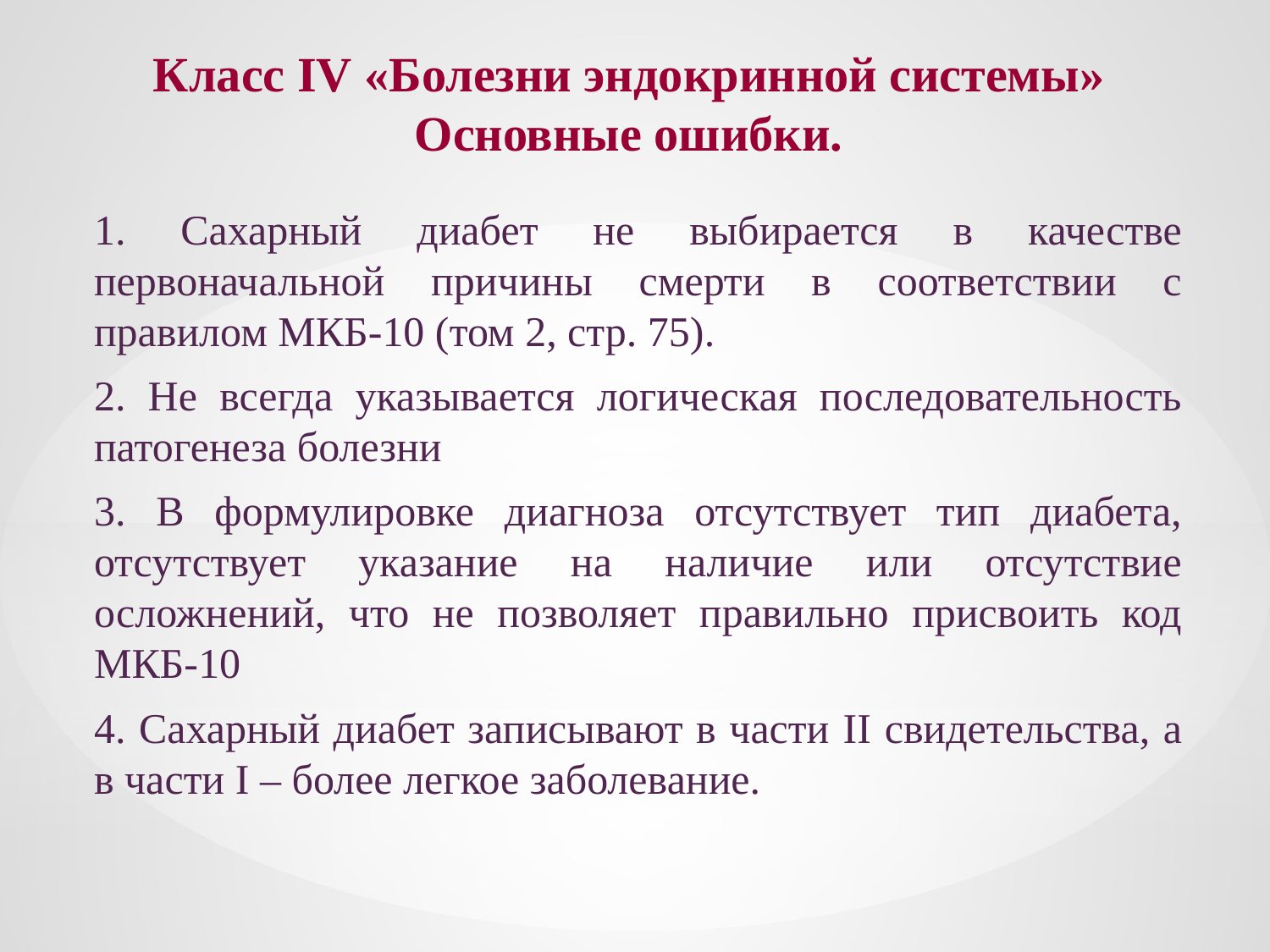

# Класс IV «Болезни эндокринной системы» Основные ошибки.
1. Сахарный диабет не выбирается в качестве первоначальной причины смерти в соответствии с правилом МКБ-10 (том 2, стр. 75).
2. Не всегда указывается логическая последовательность патогенеза болезни
3. В формулировке диагноза отсутствует тип диабета, отсутствует указание на наличие или отсутствие осложнений, что не позволяет правильно присвоить код МКБ-10
4. Сахарный диабет записывают в части II свидетельства, а в части I – более легкое заболевание.